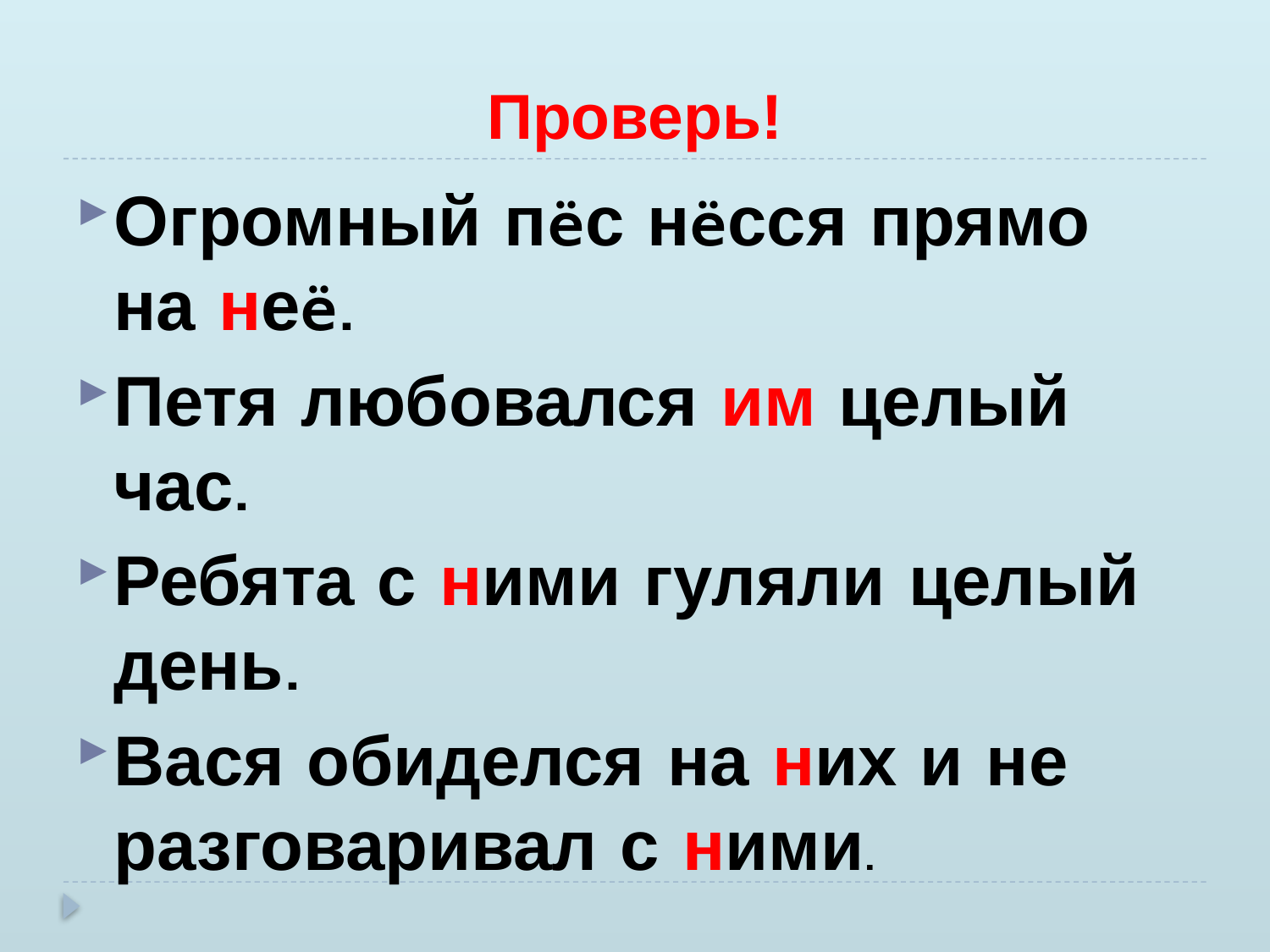

# Проверь!
Огромный пëс нëсся прямо на неë.
Петя любовался им целый час.
Ребята с ними гуляли целый день.
Вася обиделся на них и не разговаривал с ними.